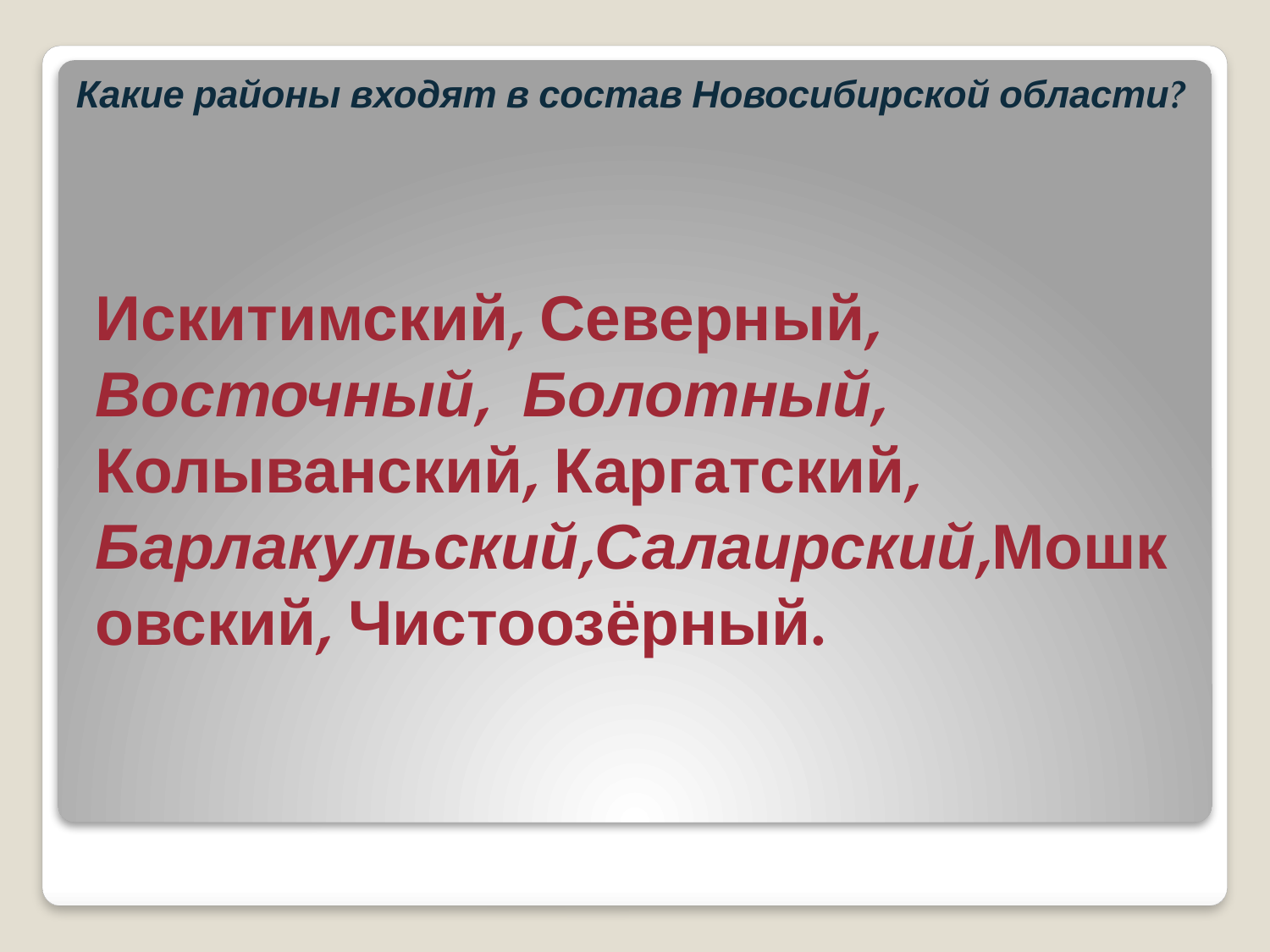

# Какие районы входят в состав Новосибирской области?

Искитимский, Северный, Восточный,  Болотный, Колыванский, Каргатский,               Барлакульский,Салаирский,Мошковский, Чистоозёрный.